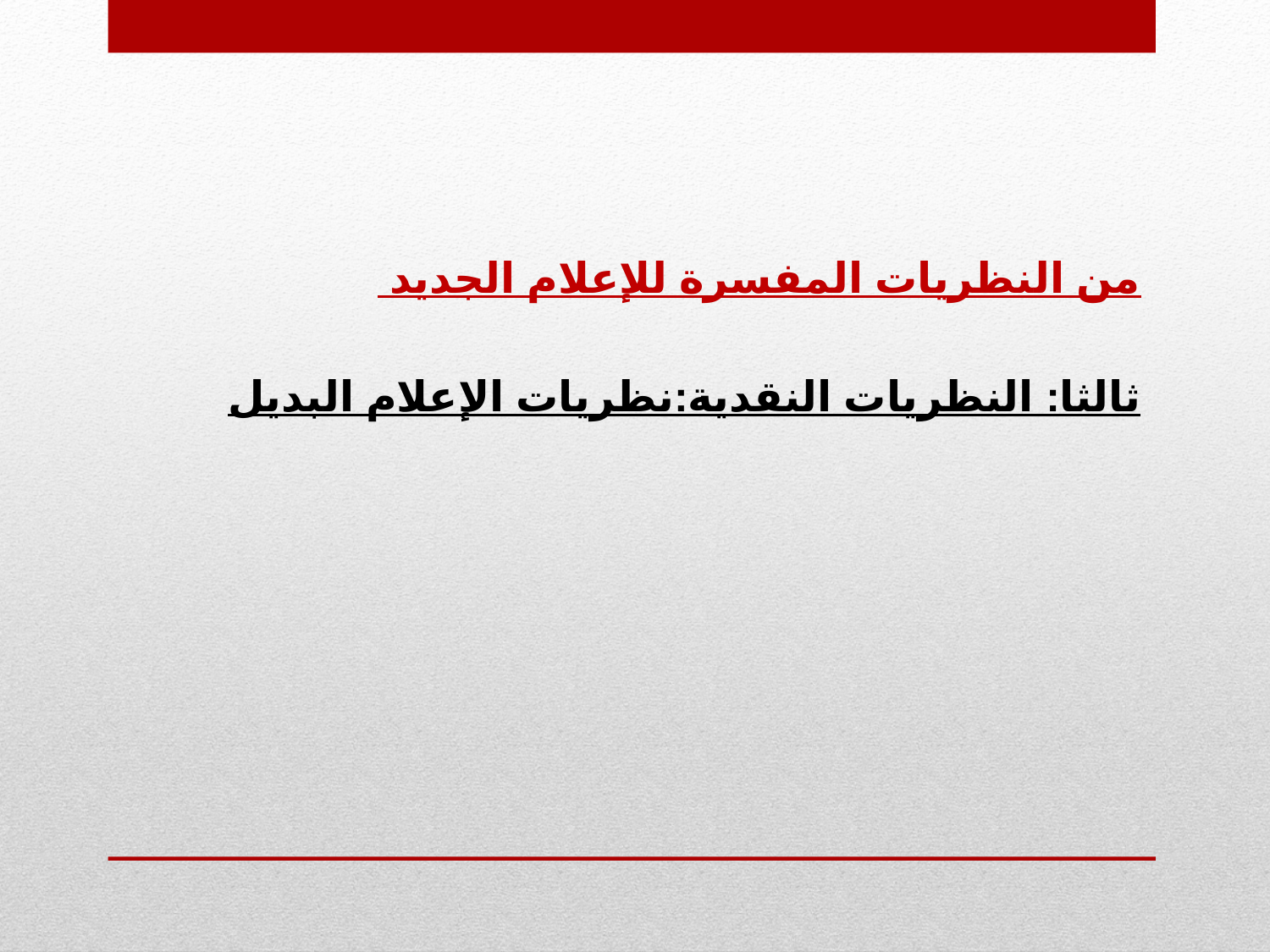

من النظريات المفسرة للإعلام الجديد

ثالثا: النظريات النقدية:نظريات الإعلام البديل

#